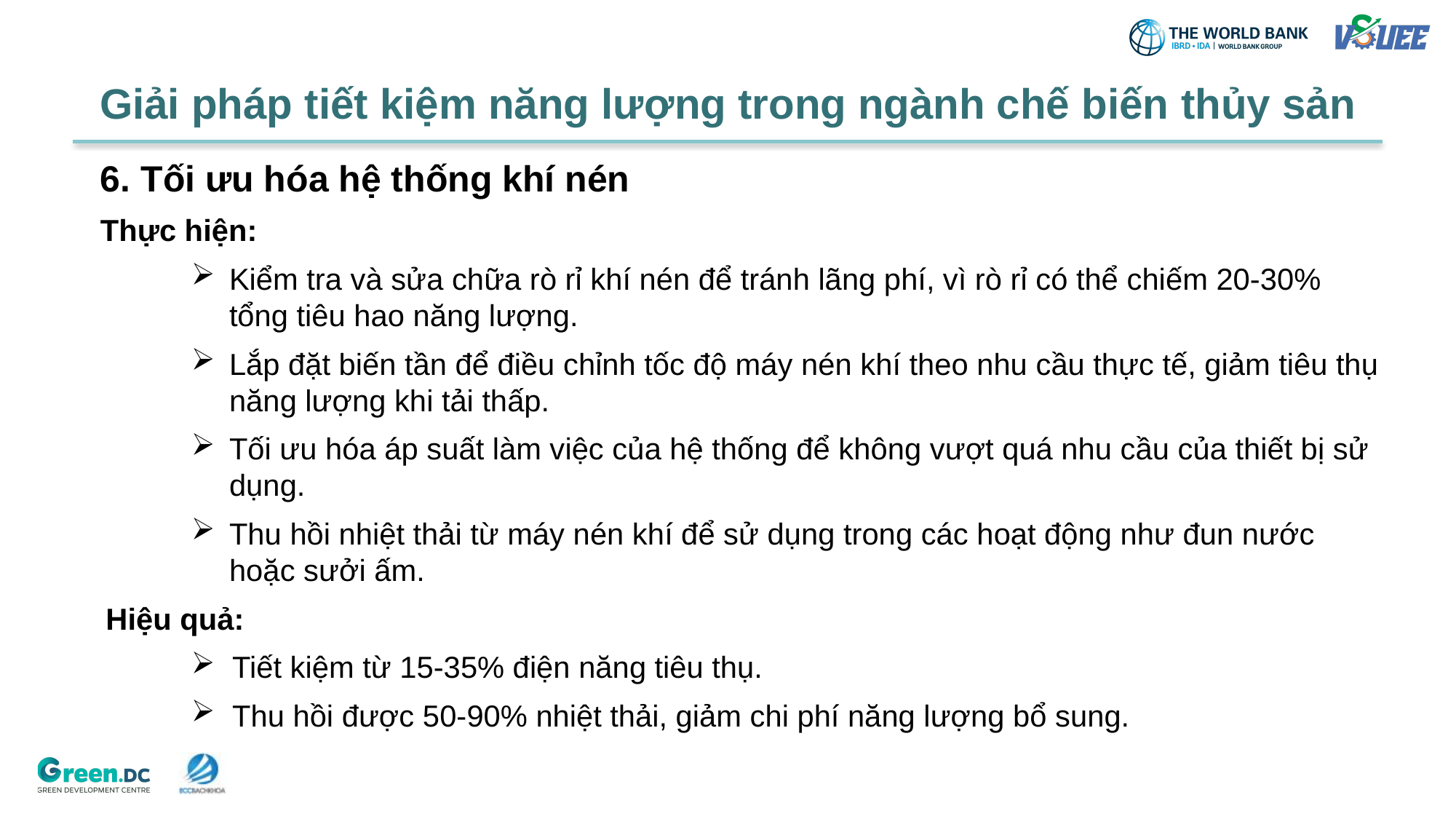

Giải pháp tiết kiệm năng lượng trong ngành chế biến thủy sản
6. Tối ưu hóa hệ thống khí nén
Thực hiện:
Kiểm tra và sửa chữa rò rỉ khí nén để tránh lãng phí, vì rò rỉ có thể chiếm 20-30% tổng tiêu hao năng lượng.
Lắp đặt biến tần để điều chỉnh tốc độ máy nén khí theo nhu cầu thực tế, giảm tiêu thụ năng lượng khi tải thấp.
Tối ưu hóa áp suất làm việc của hệ thống để không vượt quá nhu cầu của thiết bị sử dụng.
Thu hồi nhiệt thải từ máy nén khí để sử dụng trong các hoạt động như đun nước hoặc sưởi ấm.
Hiệu quả:
Tiết kiệm từ 15-35% điện năng tiêu thụ.
Thu hồi được 50-90% nhiệt thải, giảm chi phí năng lượng bổ sung.